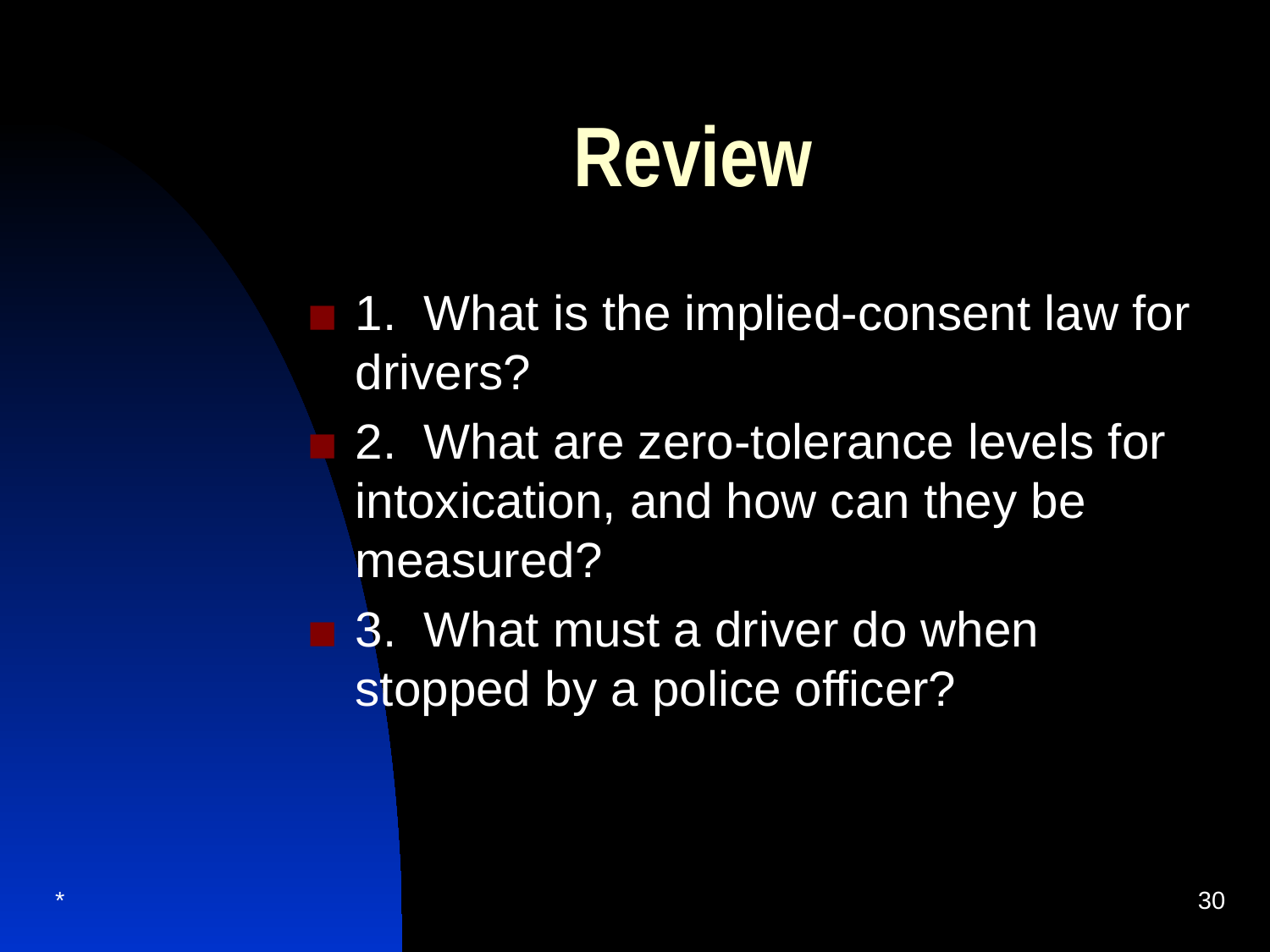

# Review
1.  What is the implied-consent law for drivers?
2.  What are zero-tolerance levels for intoxication, and how can they be measured?
3.  What must a driver do when stopped by a police officer?
*
30